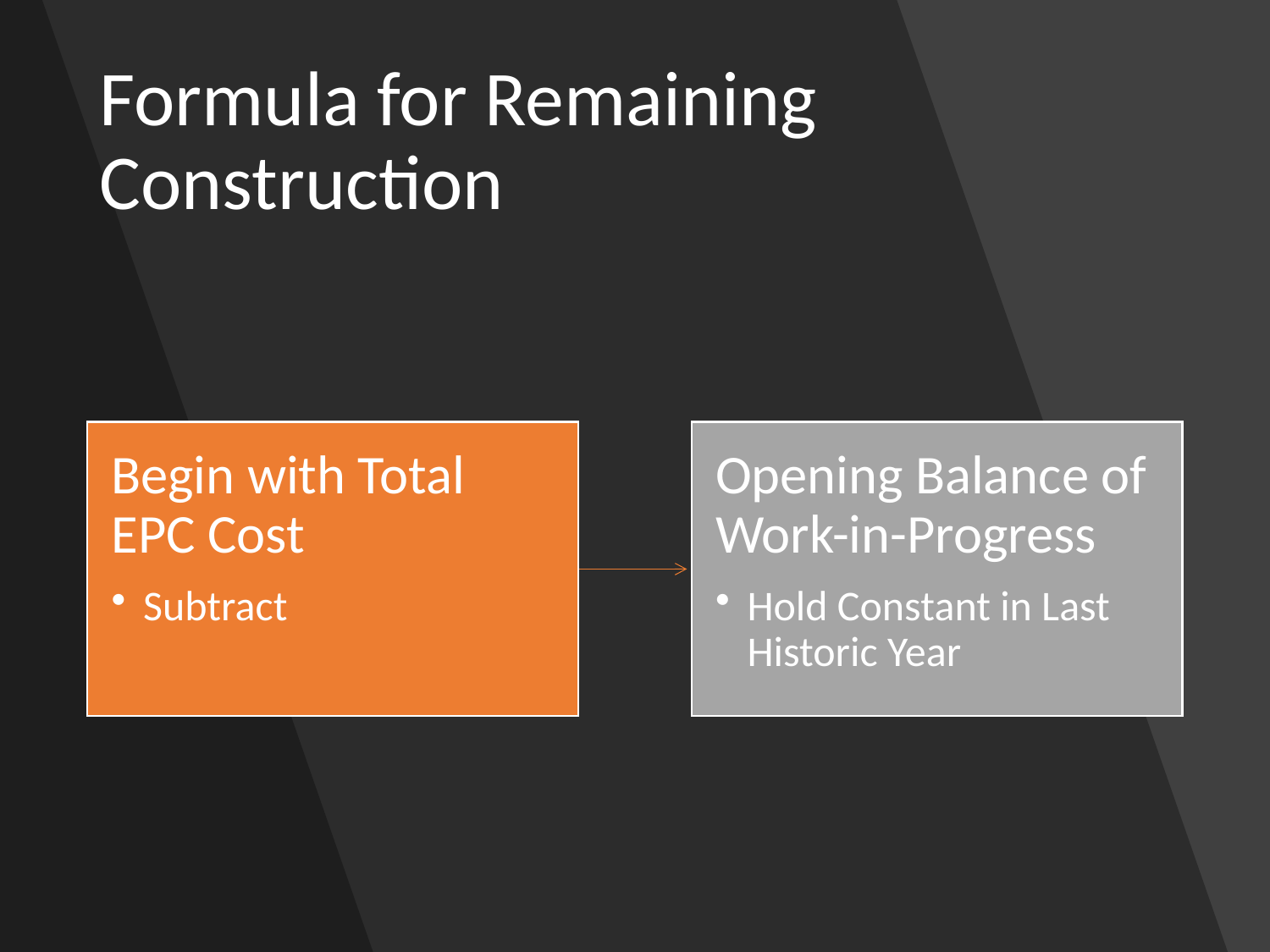

# Formula for Remaining Construction

Begin with Total EPC Cost
Subtract
Opening Balance of Work-in-Progress
Hold Constant in Last Historic Year